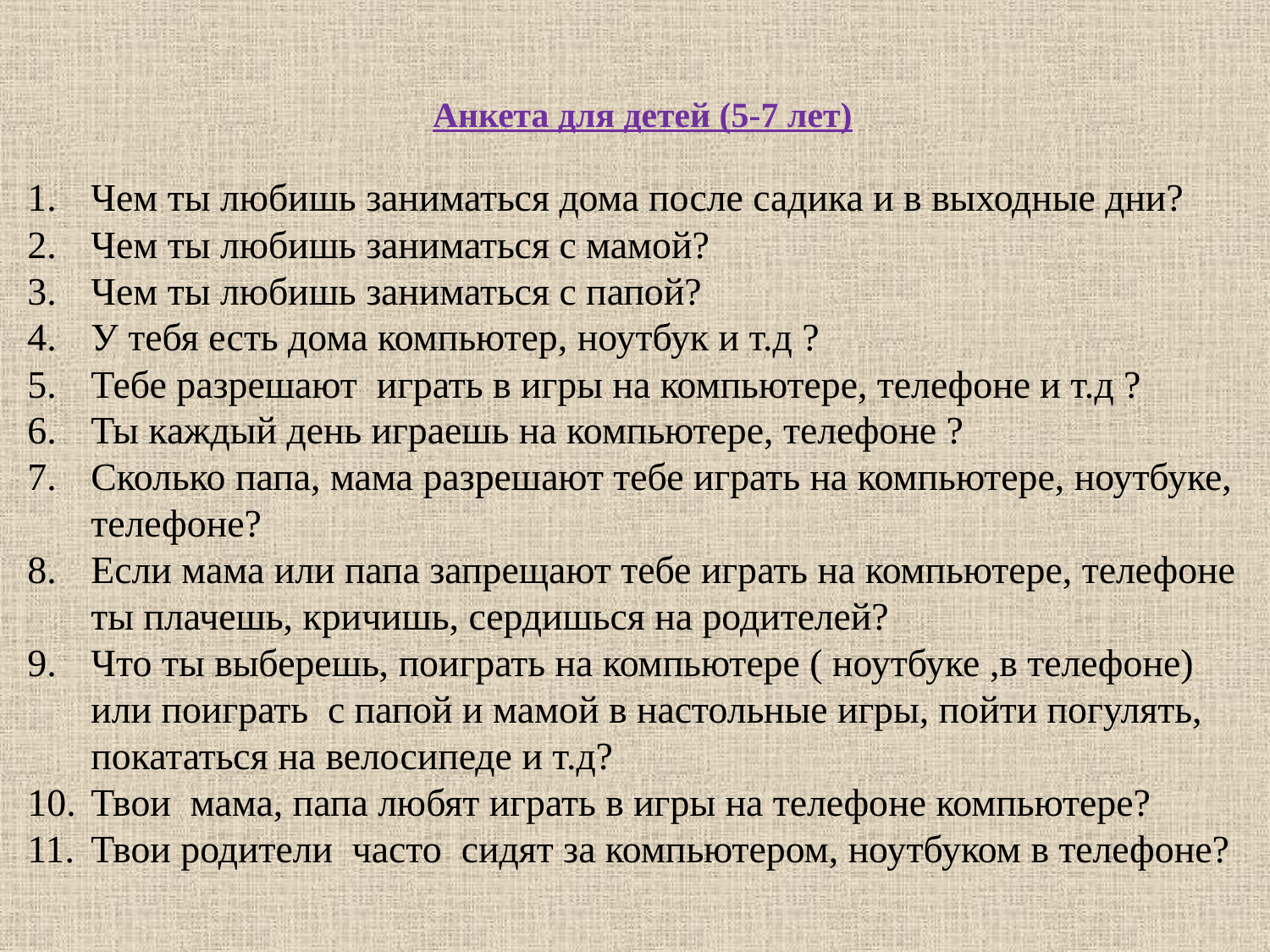

Анкета для детей (5-7 лет)

Чем ты любишь заниматься дома после садика и в выходные дни?
Чем ты любишь заниматься с мамой?
Чем ты любишь заниматься с папой?
У тебя есть дома компьютер, ноутбук и т.д ?
Тебе разрешают  играть в игры на компьютере, телефоне и т.д ?
Ты каждый день играешь на компьютере, телефоне ?
Сколько папа, мама разрешают тебе играть на компьютере, ноутбуке, телефоне?
Если мама или папа запрещают тебе играть на компьютере, телефоне ты плачешь, кричишь, сердишься на родителей?
Что ты выберешь, поиграть на компьютере ( ноутбуке ,в телефоне) или поиграть  с папой и мамой в настольные игры, пойти погулять, покататься на велосипеде и т.д?
Твои  мама, папа любят играть в игры на телефоне компьютере?
Твои родители  часто  сидят за компьютером, ноутбуком в телефоне?